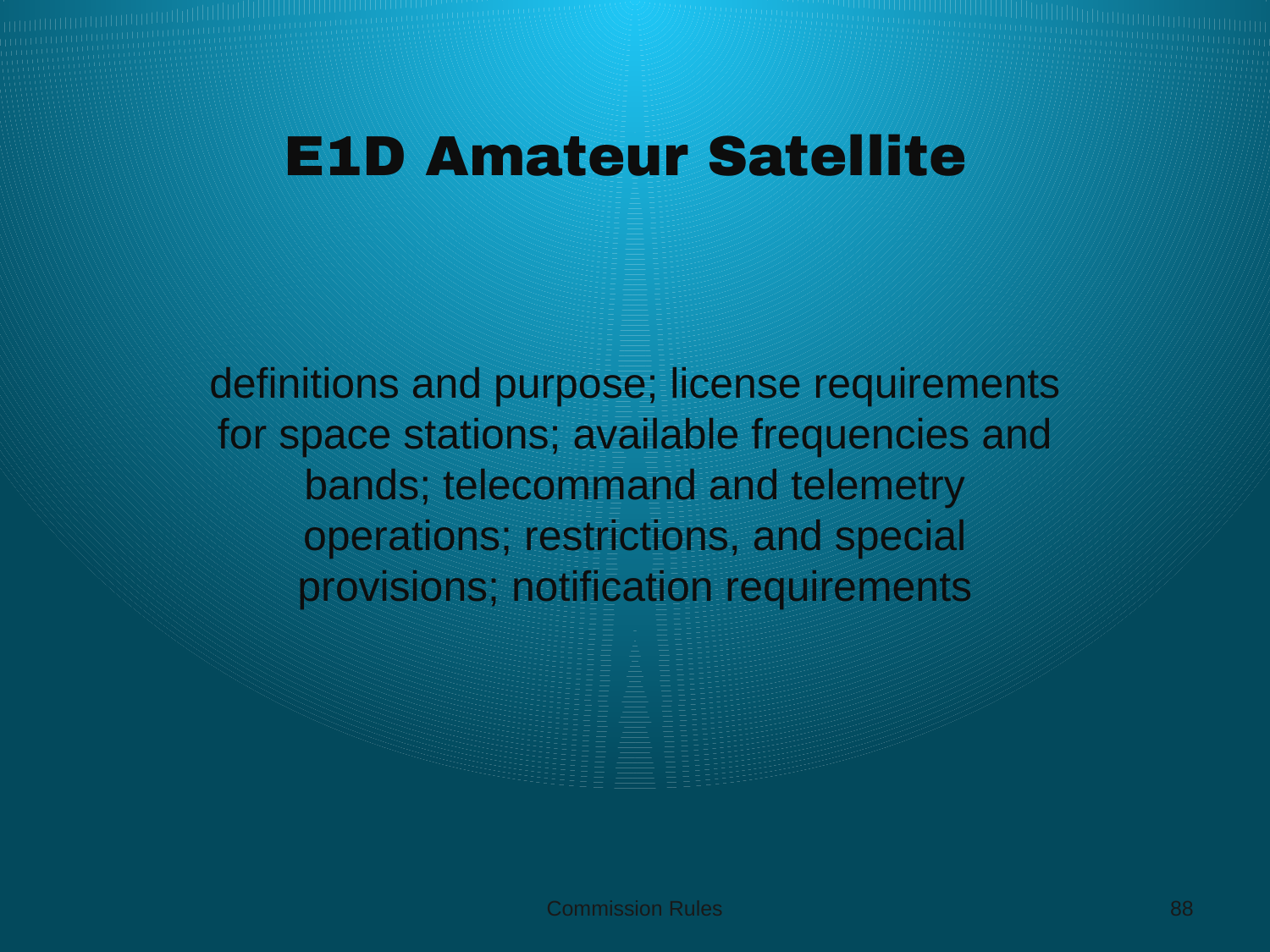

# E1D Amateur Satellite
definitions and purpose; license requirements for space stations; available frequencies and bands; telecommand and telemetry operations; restrictions, and special provisions; notification requirements
Commission Rules
88